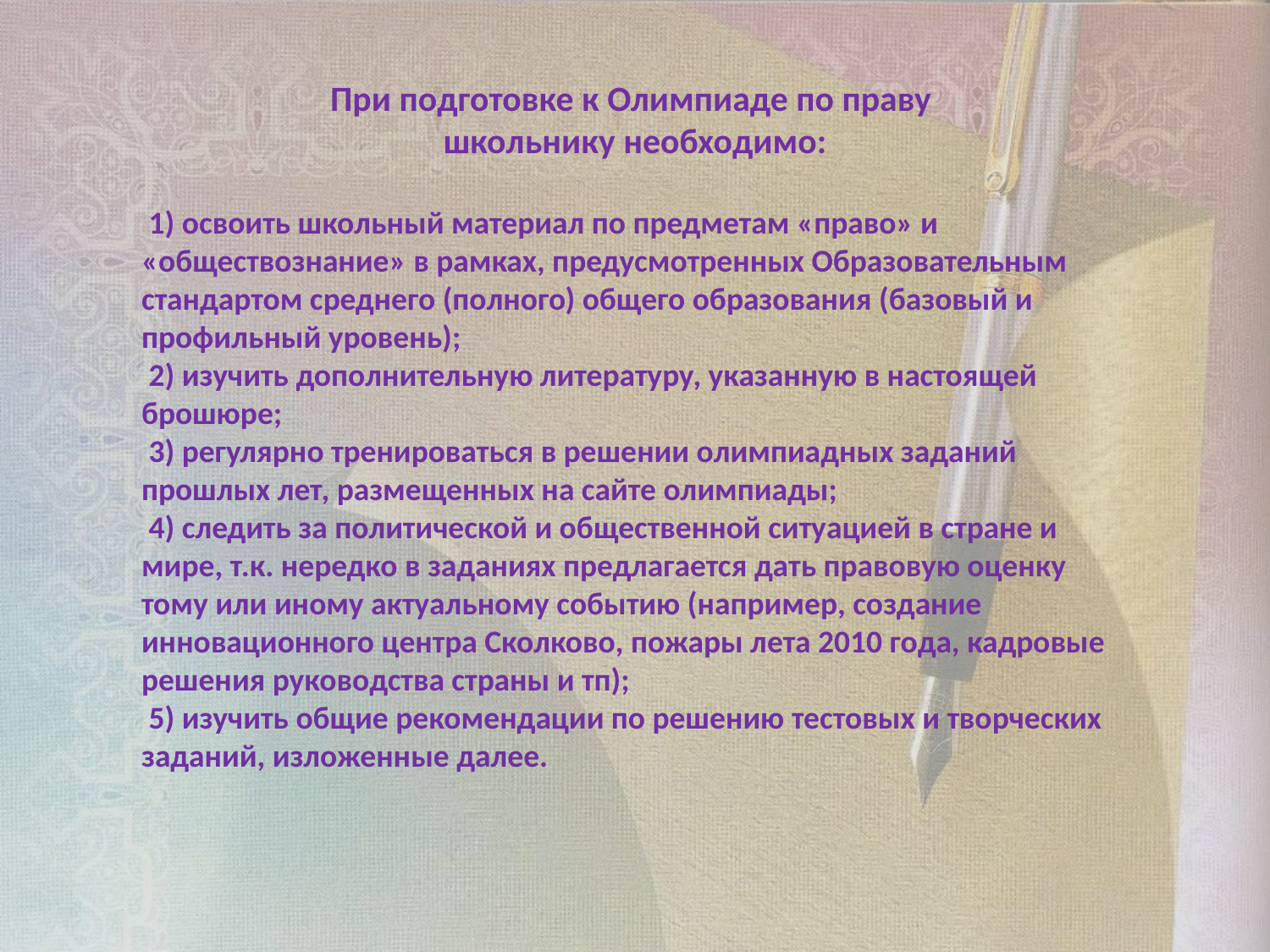

При подготовке к Олимпиаде по праву
школьнику необходимо:

 1) освоить школьный материал по предметам «право» и «обществознание» в рамках, предусмотренных Образовательным стандартом среднего (полного) общего образования (базовый и профильный уровень);
 2) изучить дополнительную литературу, указанную в настоящей брошюре;
 3) регулярно тренироваться в решении олимпиадных заданий прошлых лет, размещенных на сайте олимпиады;
 4) следить за политической и общественной ситуацией в стране и мире, т.к. нередко в заданиях предлагается дать правовую оценку тому или иному актуальному событию (например, создание инновационного центра Сколково, пожары лета 2010 года, кадровые решения руководства страны и тп);
 5) изучить общие рекомендации по решению тестовых и творческих заданий, изложенные далее.